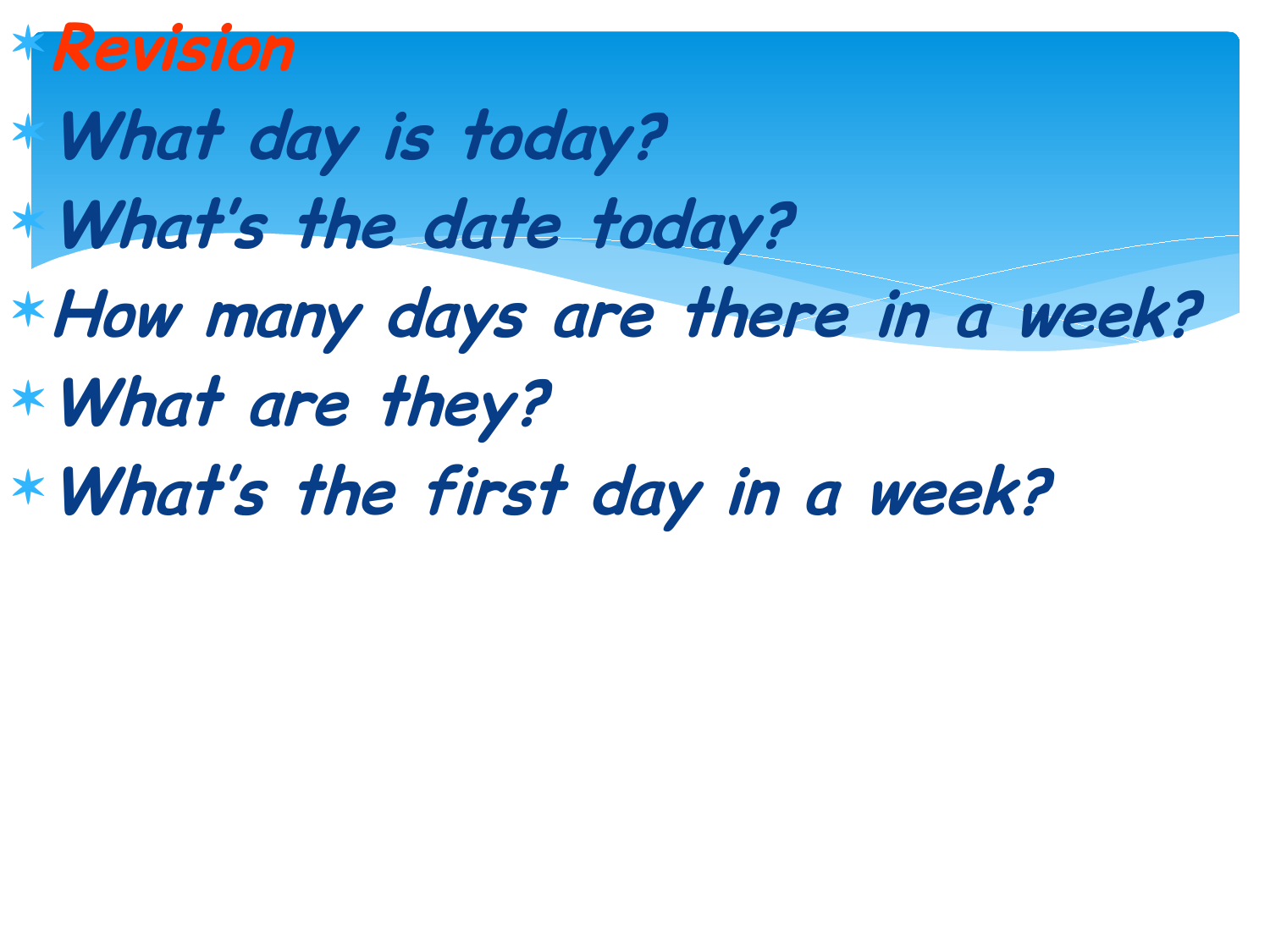

Revision
What day is today?
What’s the date today?
How many days are there in a week?
What are they?
What’s the first day in a week?